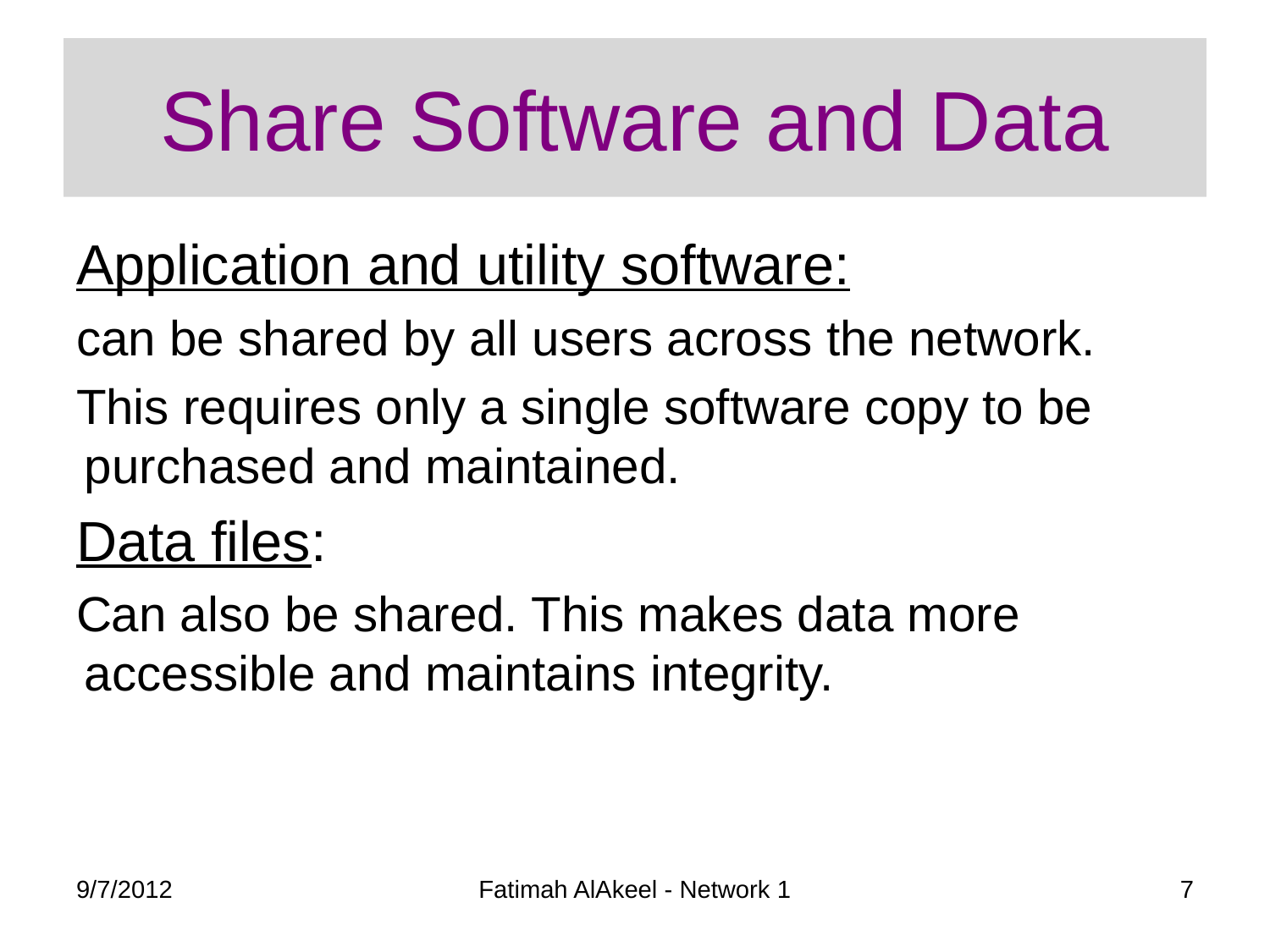

# Share Software and Data
Application and utility software:
can be shared by all users across the network.
This requires only a single software copy to be purchased and maintained.
Data files:
Can also be shared. This makes data more accessible and maintains integrity.
9/7/2012
Fatimah AlAkeel - Network 1
7